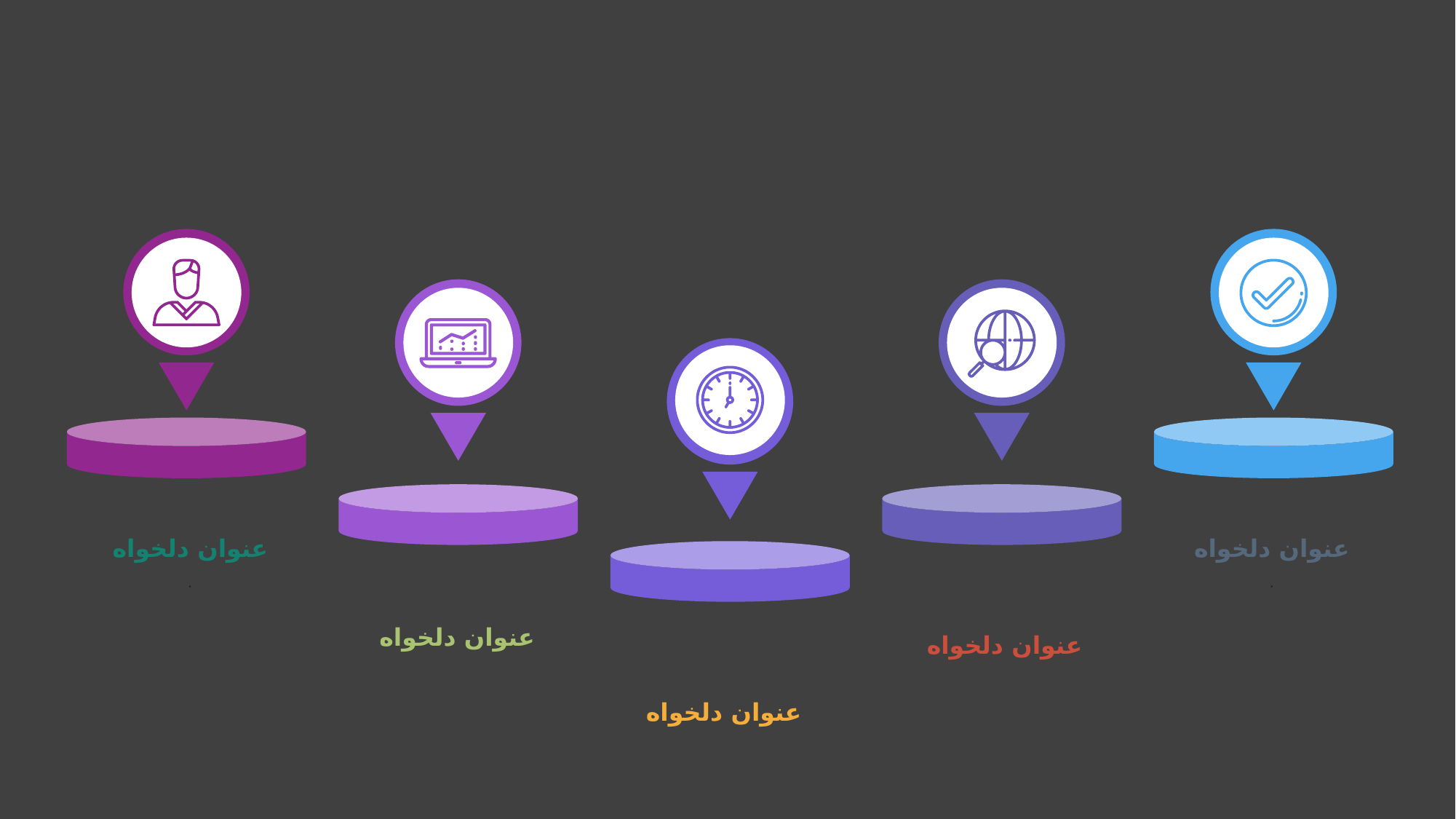

عنوان دلخواه
.
عنوان دلخواه
.

عنوان دلخواه
عنوان دلخواه
عنوان دلخواه